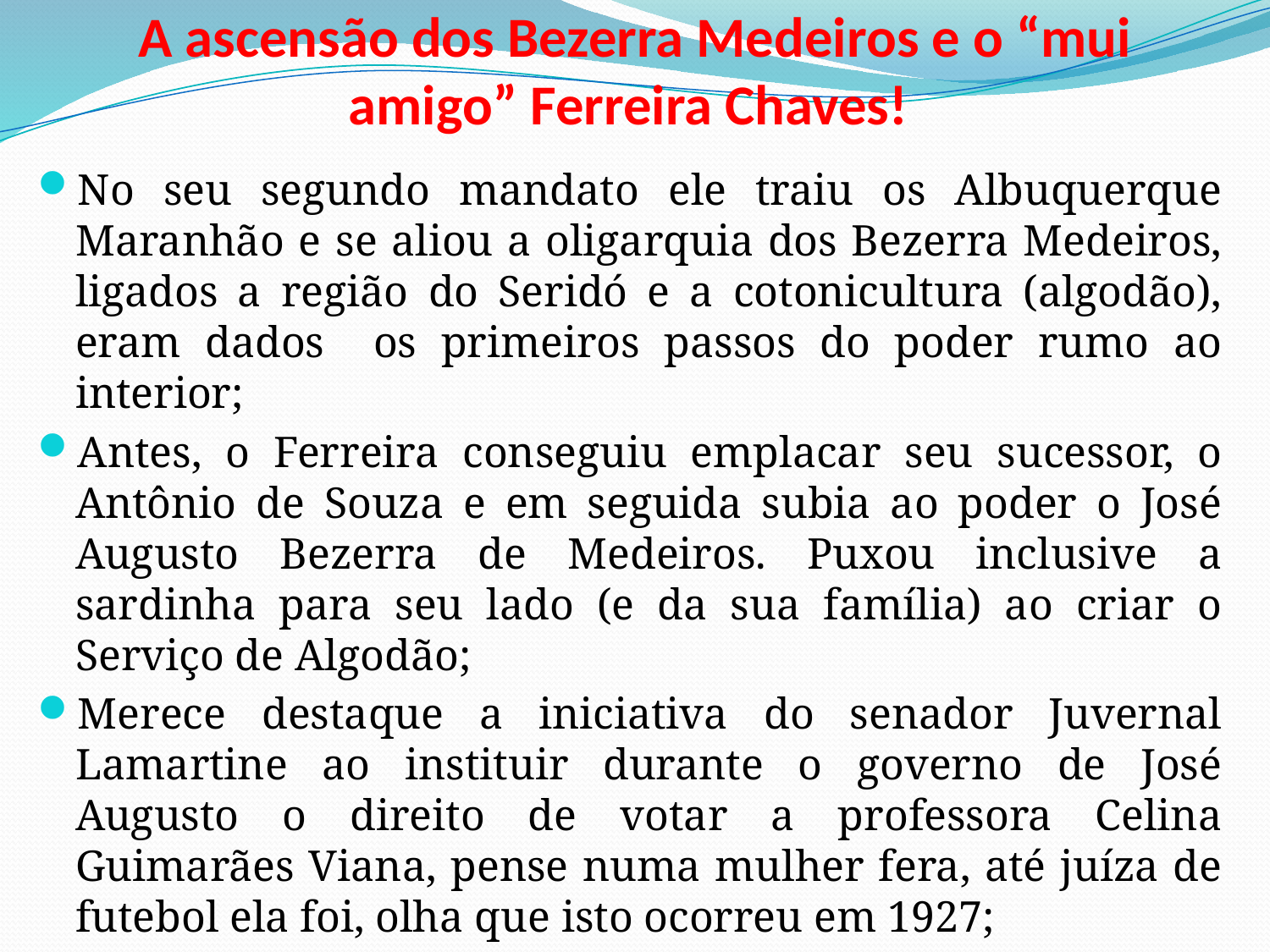

# A ascensão dos Bezerra Medeiros e o “mui amigo” Ferreira Chaves!
No seu segundo mandato ele traiu os Albuquerque Maranhão e se aliou a oligarquia dos Bezerra Medeiros, ligados a região do Seridó e a cotonicultura (algodão), eram dados  os primeiros passos do poder rumo ao interior;
Antes, o Ferreira conseguiu emplacar seu sucessor, o Antônio de Souza e em seguida subia ao poder o José Augusto Bezerra de Medeiros. Puxou inclusive a sardinha para seu lado (e da sua família) ao criar o Serviço de Algodão;
Merece destaque a iniciativa do senador Juvernal Lamartine ao instituir durante o governo de José Augusto o direito de votar a professora Celina Guimarães Viana, pense numa mulher fera, até juíza de futebol ela foi, olha que isto ocorreu em 1927;
O voto de acordo com a Constituição de 1891 era restrito aos homens, alfabetizados e maiores de 18 anos.